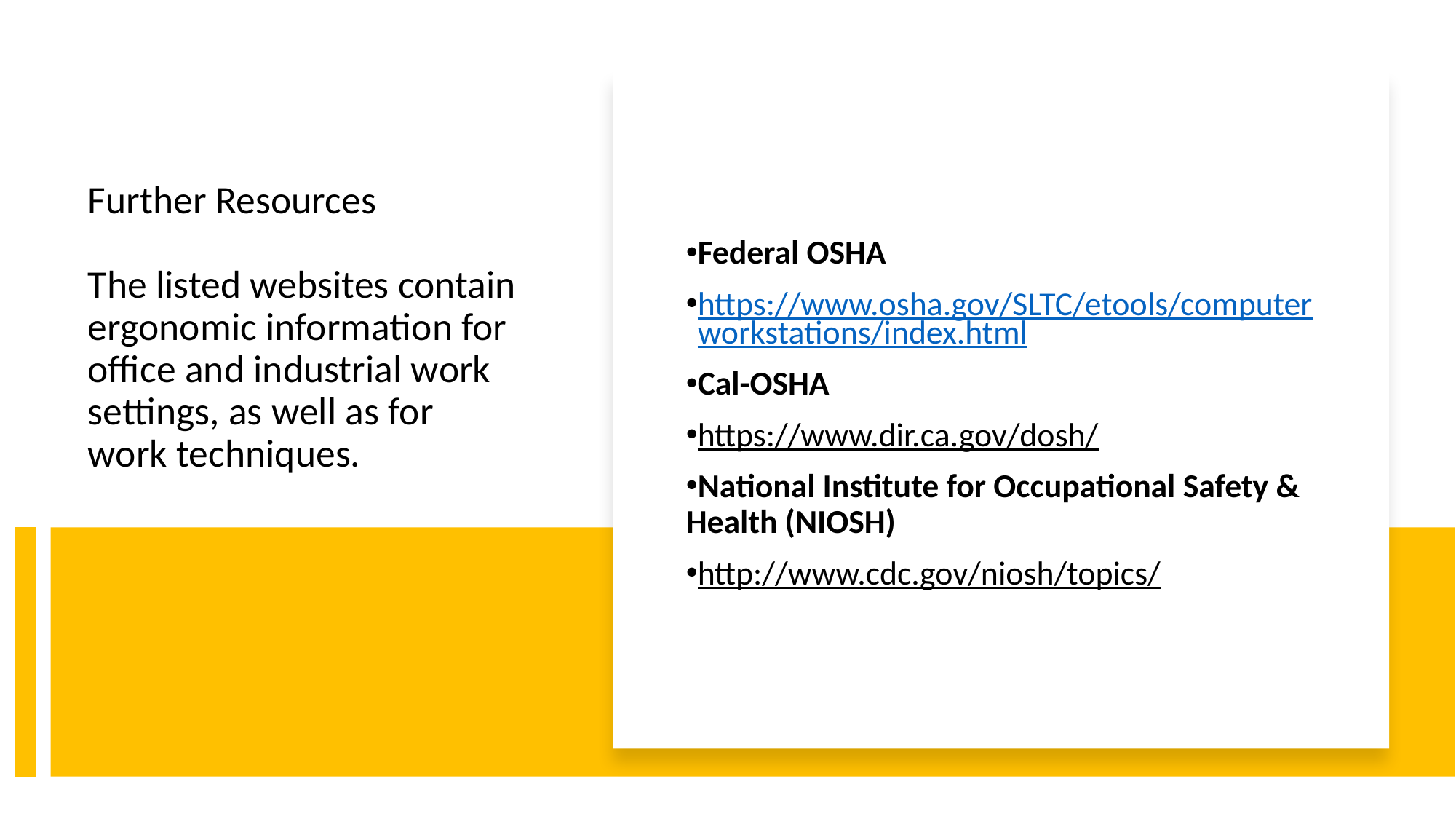

Federal OSHA
https://www.osha.gov/SLTC/etools/computerworkstations/index.html
Cal-OSHA
https://www.dir.ca.gov/dosh/
National Institute for Occupational Safety & Health (NIOSH)
http://www.cdc.gov/niosh/topics/

# Further Resources The listed websites contain ergonomic information for office and industrial work settings, as well as for work techniques.